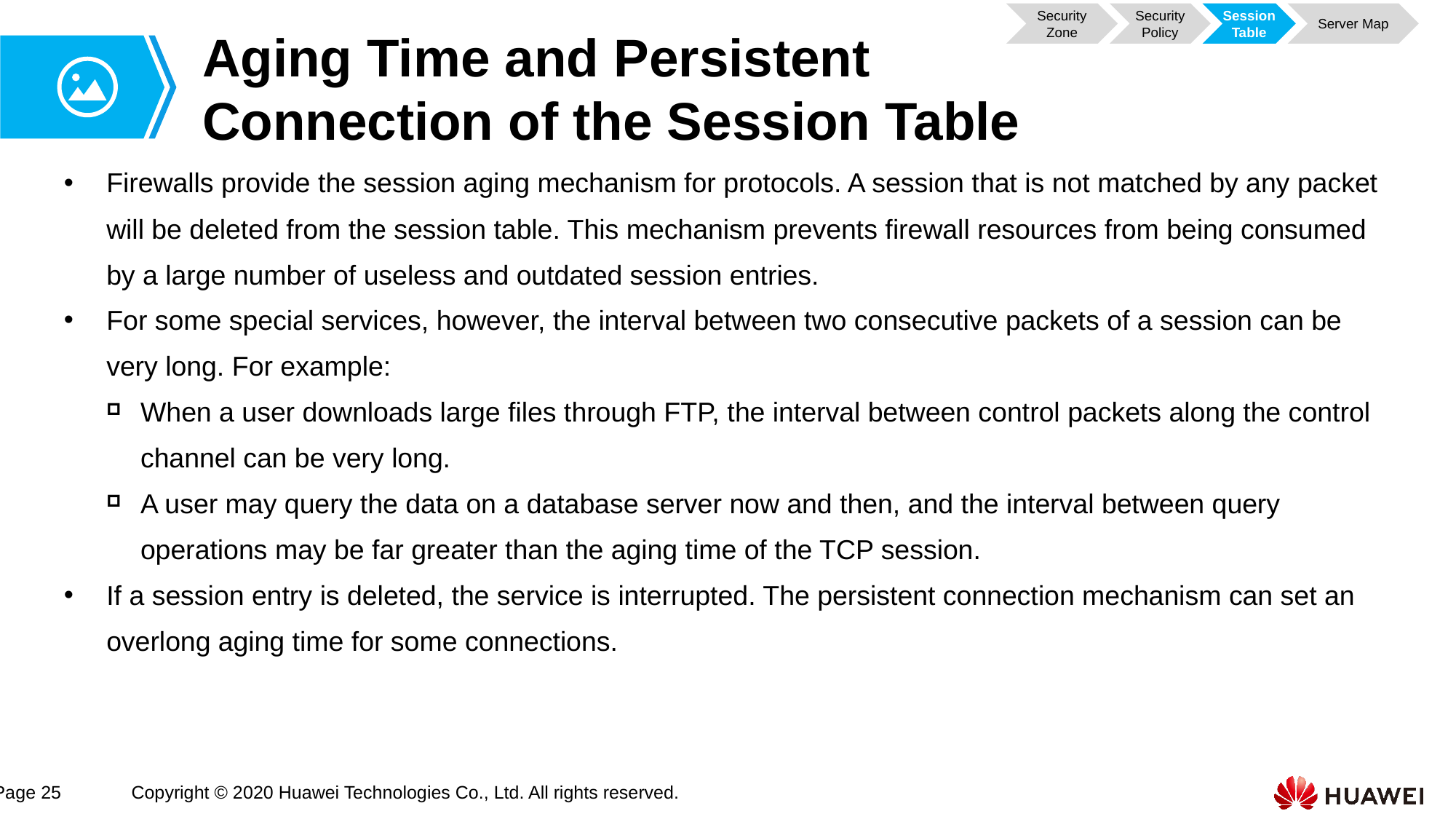

Security Zone
Security Policy
Session Table
Server Map
# Aging Time and Persistent Connection of the Session Table
Firewalls provide the session aging mechanism for protocols. A session that is not matched by any packet will be deleted from the session table. This mechanism prevents firewall resources from being consumed by a large number of useless and outdated session entries.
For some special services, however, the interval between two consecutive packets of a session can be very long. For example:
When a user downloads large files through FTP, the interval between control packets along the control channel can be very long.
A user may query the data on a database server now and then, and the interval between query operations may be far greater than the aging time of the TCP session.
If a session entry is deleted, the service is interrupted. The persistent connection mechanism can set an overlong aging time for some connections.